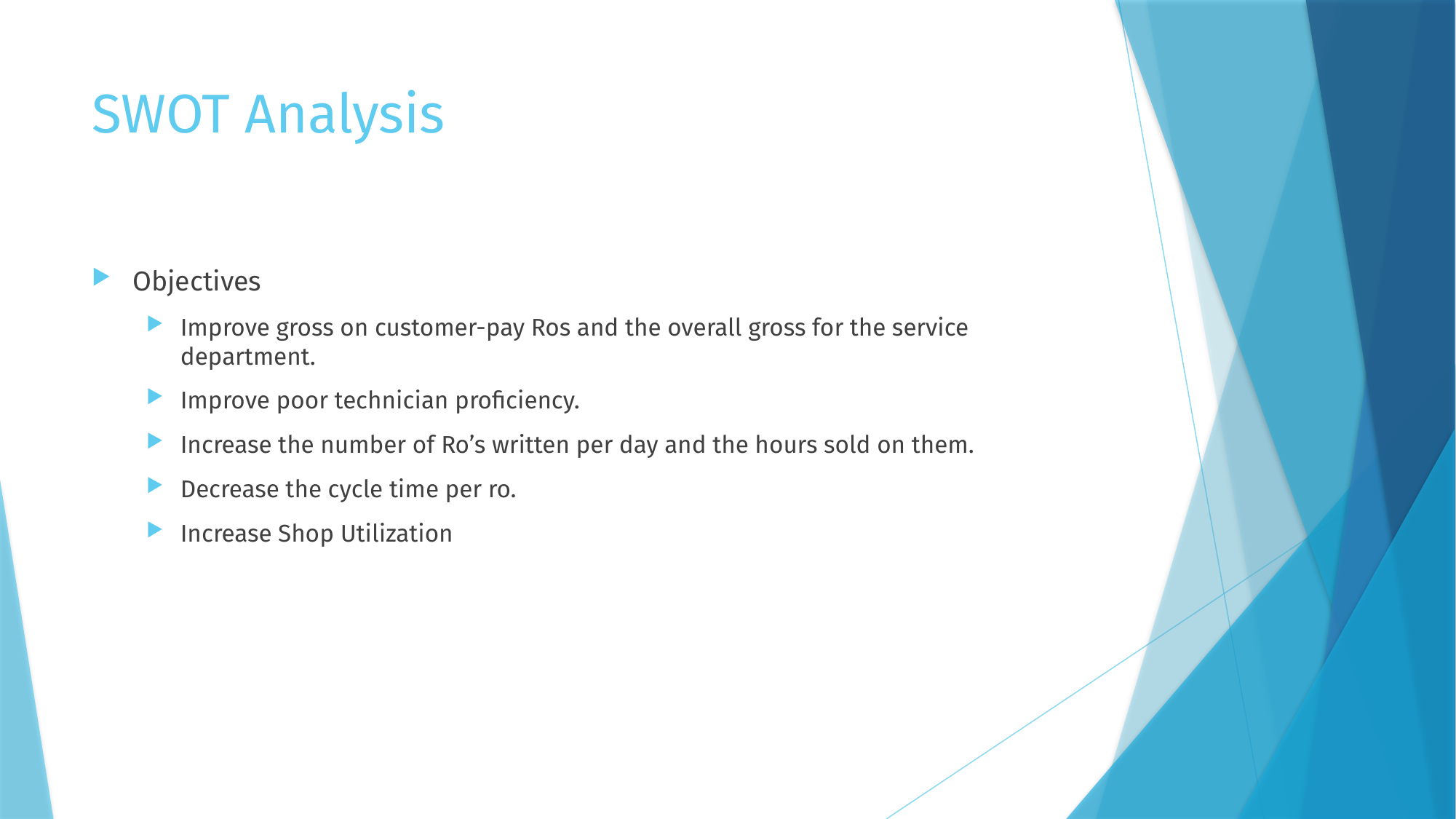

# SWOT Analysis
Objectives
Improve gross on customer-pay Ros and the overall gross for the service department.
Improve poor technician proficiency.
Increase the number of Ro’s written per day and the hours sold on them.
Decrease the cycle time per ro.
Increase Shop Utilization